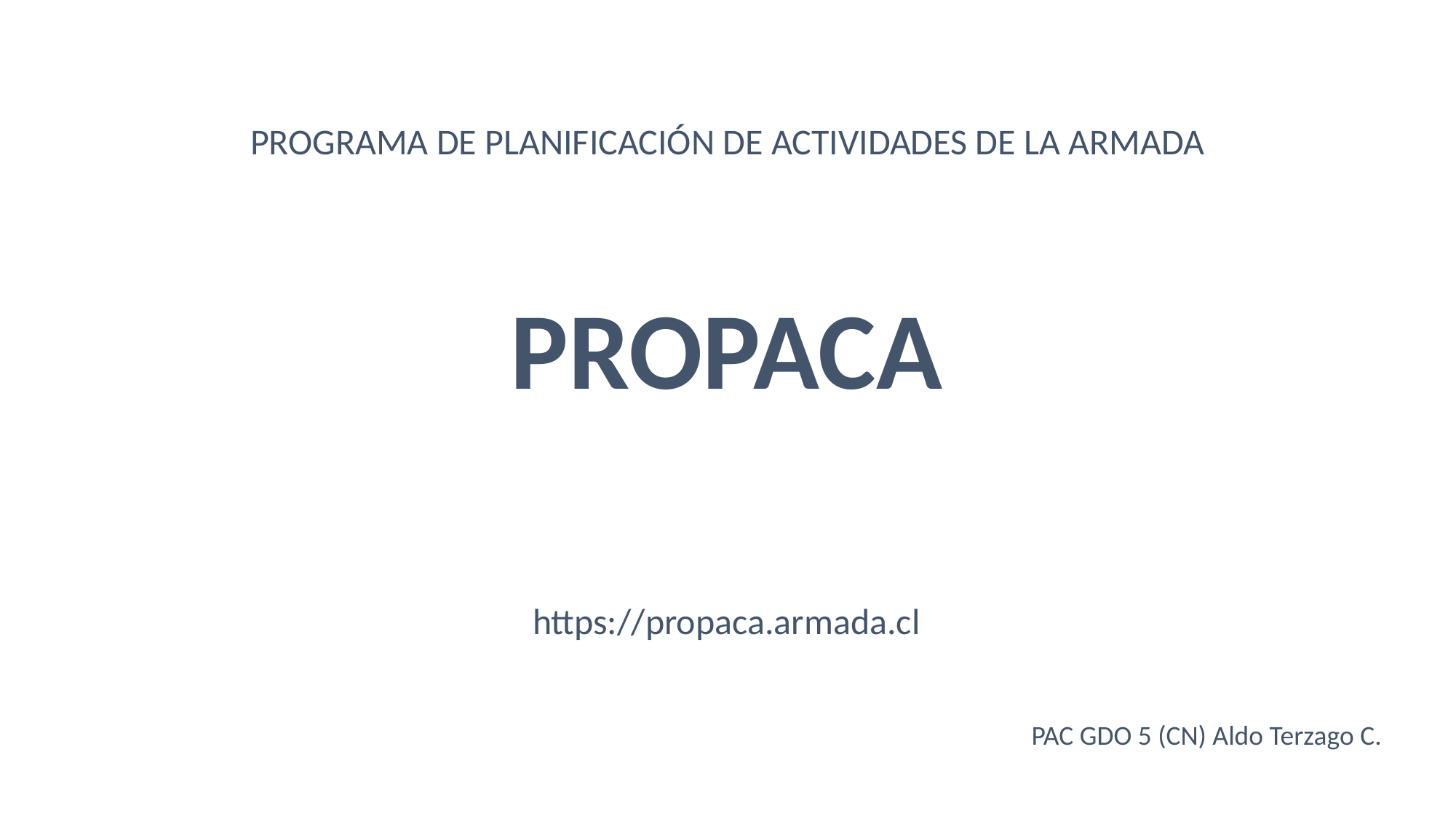

# PROGRAMA DE PLANIFICACIÓN DE ACTIVIDADES DE LA ARMADA
PROPACA
https://propaca.armada.cl
PAC GDO 5 (CN) Aldo Terzago C.